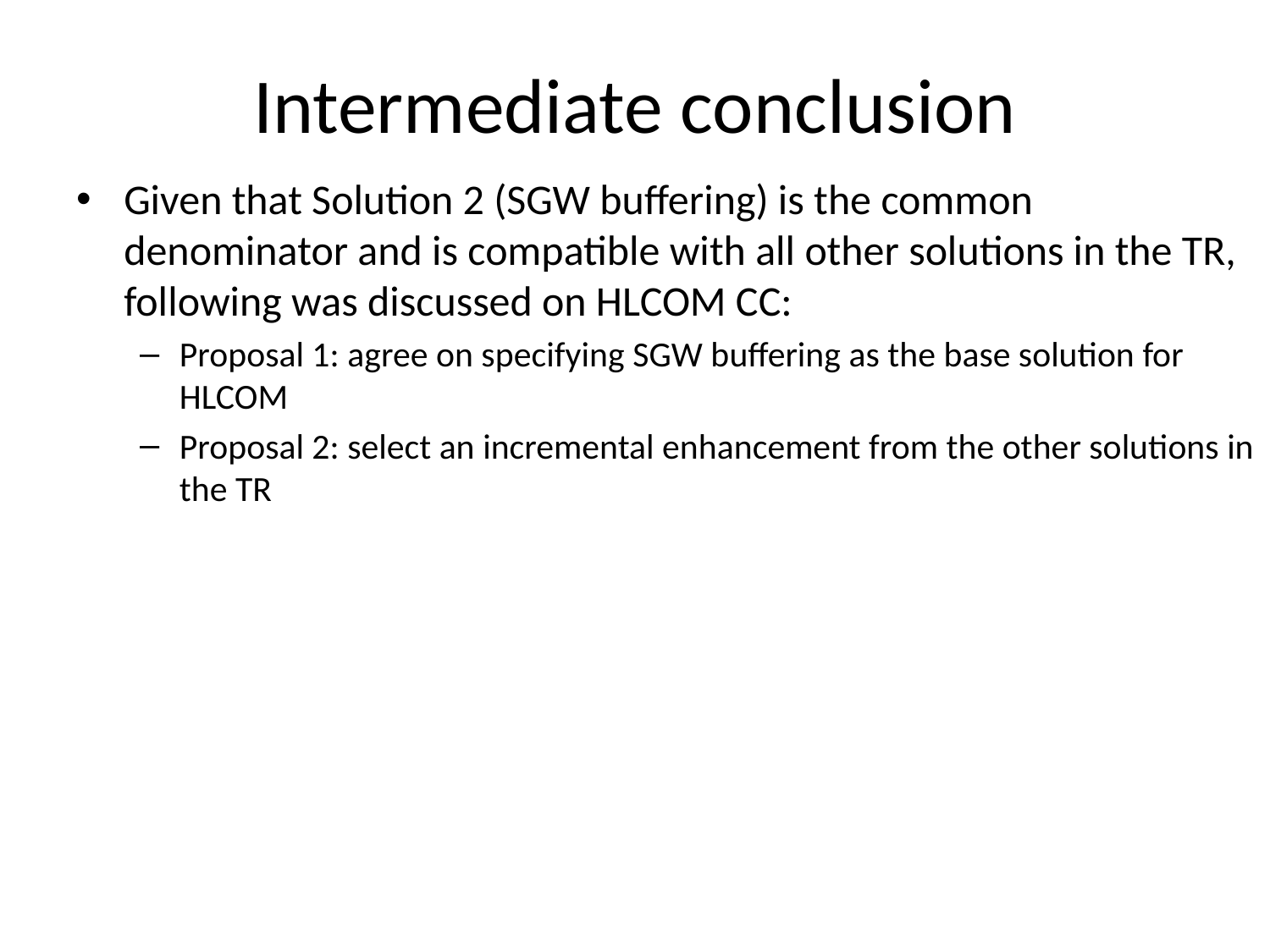

# Intermediate conclusion
Given that Solution 2 (SGW buffering) is the common denominator and is compatible with all other solutions in the TR, following was discussed on HLCOM CC:
Proposal 1: agree on specifying SGW buffering as the base solution for HLCOM
Proposal 2: select an incremental enhancement from the other solutions in the TR